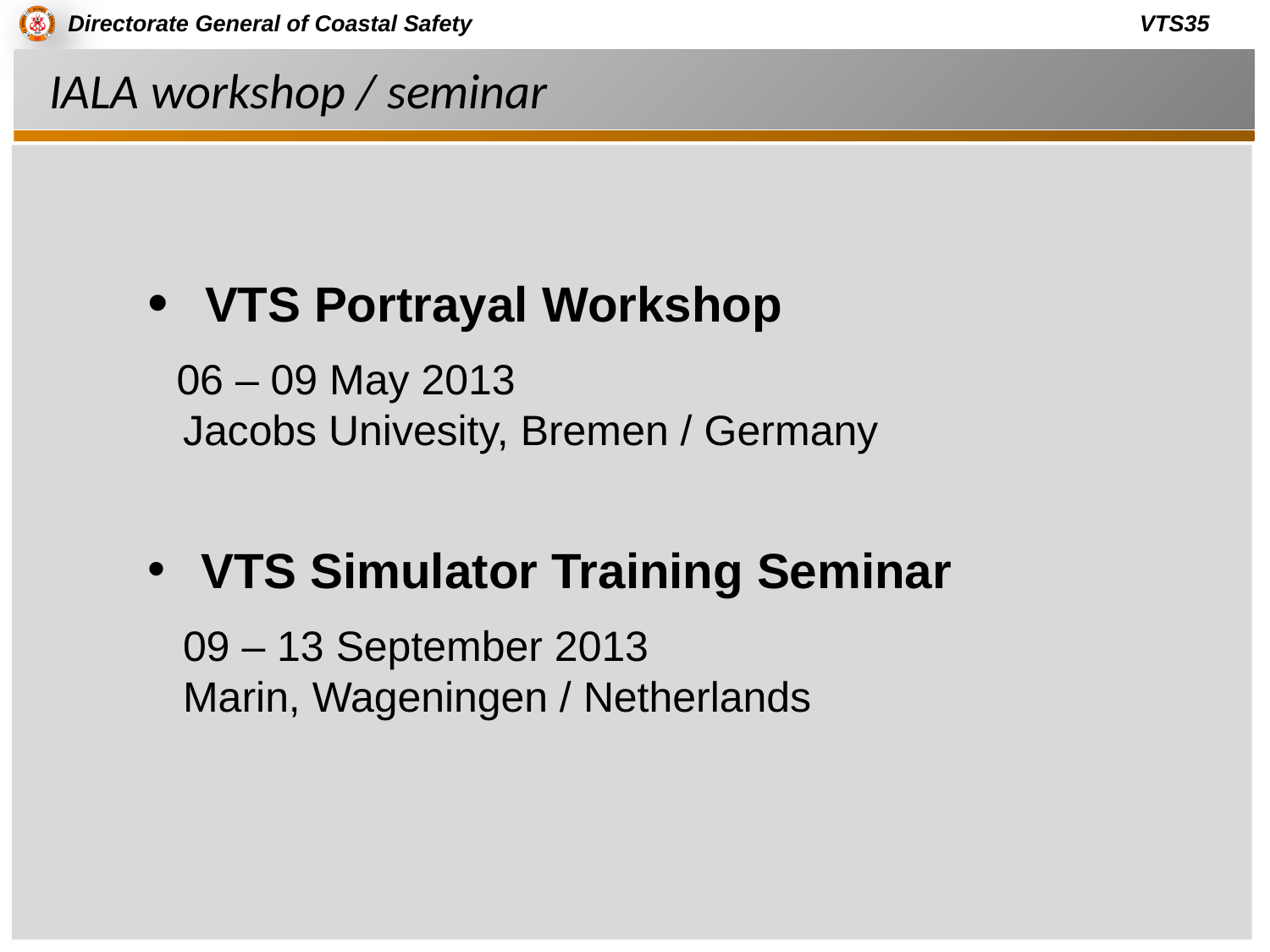

# IALA workshop / seminar
  VTS Portrayal Workshop
   06 – 09 May 2013
   Jacobs Univesity, Bremen / Germany

  VTS Simulator Training Seminar
   09 – 13 September 2013
   Marin, Wageningen / Netherlands